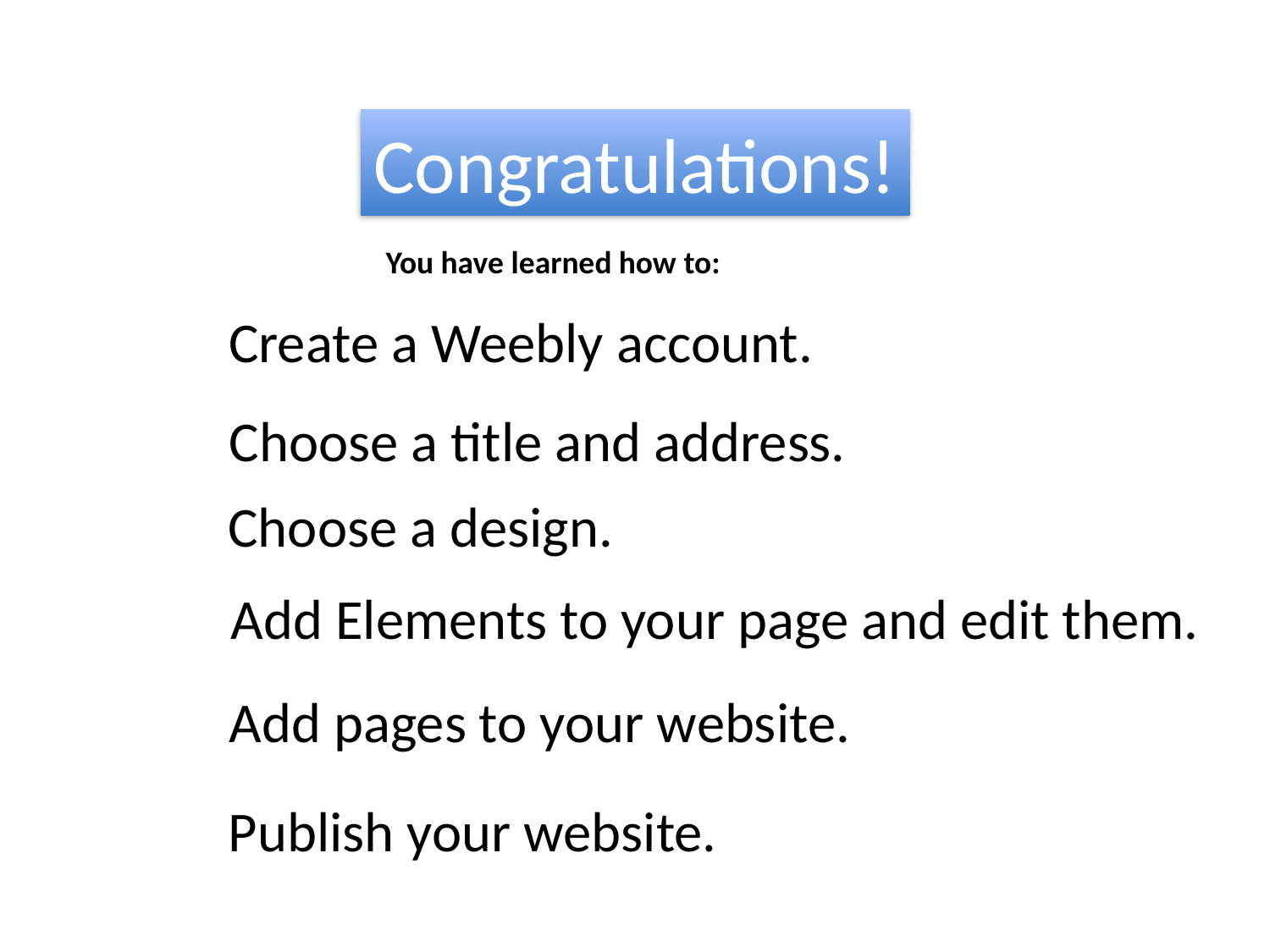

Congratulations!
You have learned how to:
Create a Weebly account.
Choose a title and address.
Choose a design.
Add Elements to your page and edit them.
Add pages to your website.
Publish your website.